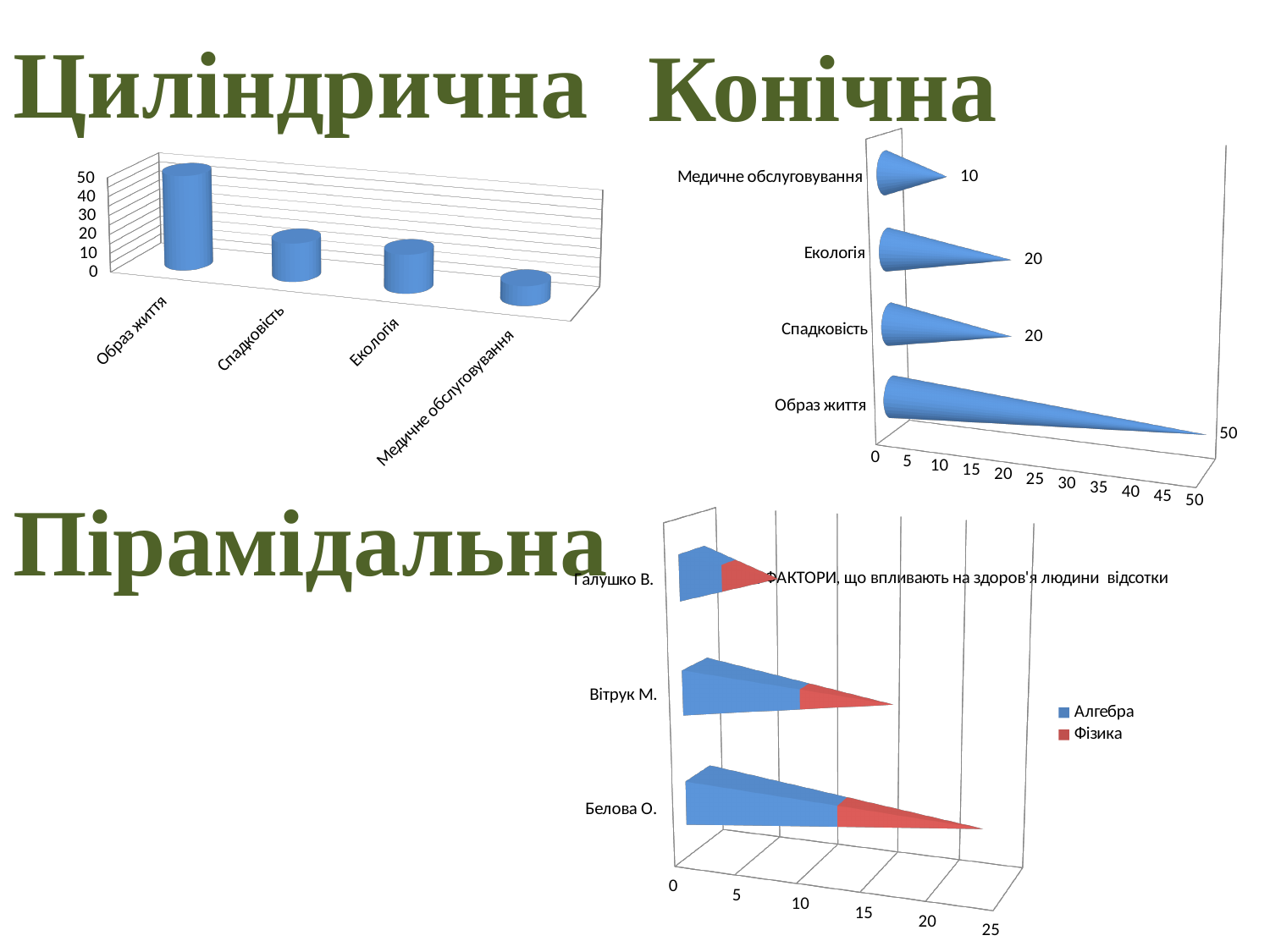

Циліндрична
Конічна

[unsupported chart]

[unsupported chart]

Пірамідальна

[unsupported chart]